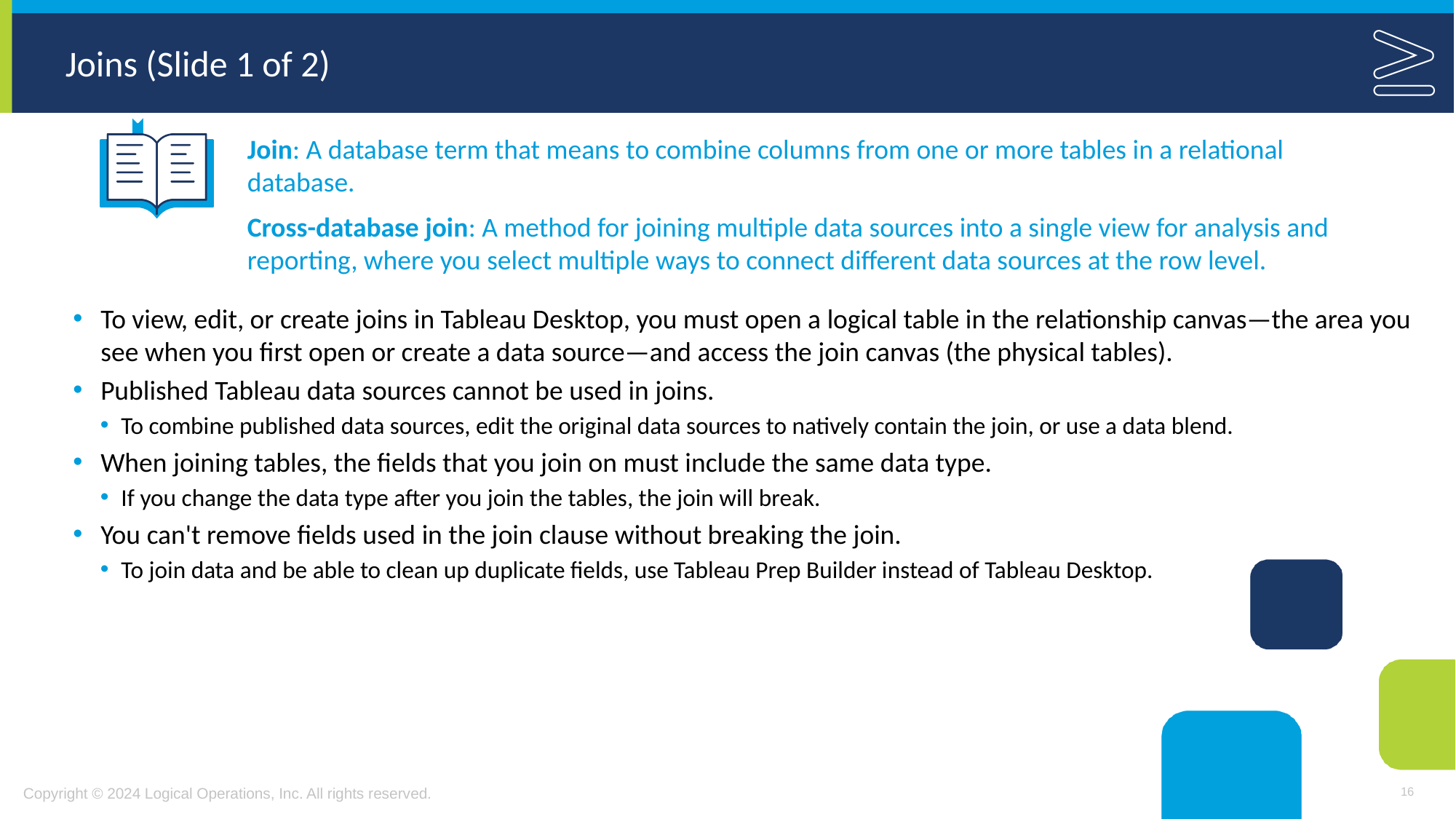

# Joins (Slide 1 of 2)
Join: A database term that means to combine columns from one or more tables in a relational database.
Cross-database join: A method for joining multiple data sources into a single view for analysis and reporting, where you select multiple ways to connect different data sources at the row level.
To view, edit, or create joins in Tableau Desktop, you must open a logical table in the relationship canvas—the area you see when you first open or create a data source—and access the join canvas (the physical tables).
Published Tableau data sources cannot be used in joins.
To combine published data sources, edit the original data sources to natively contain the join, or use a data blend.
When joining tables, the fields that you join on must include the same data type.
If you change the data type after you join the tables, the join will break.
You can't remove fields used in the join clause without breaking the join.
To join data and be able to clean up duplicate fields, use Tableau Prep Builder instead of Tableau Desktop.
16